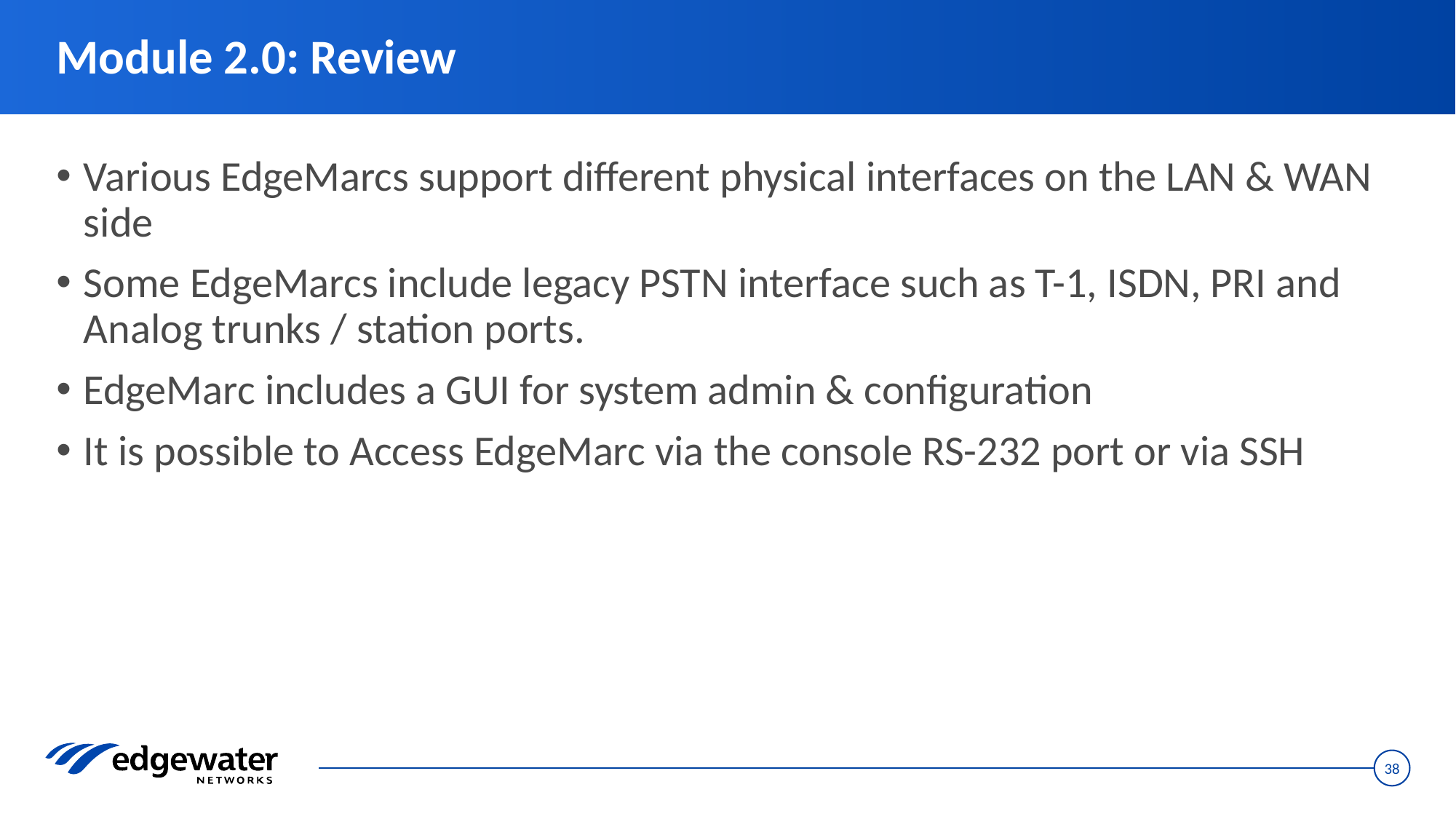

# Module 2.0: Review
Various EdgeMarcs support different physical interfaces on the LAN & WAN side
Some EdgeMarcs include legacy PSTN interface such as T-1, ISDN, PRI and Analog trunks / station ports.
EdgeMarc includes a GUI for system admin & configuration
It is possible to Access EdgeMarc via the console RS-232 port or via SSH